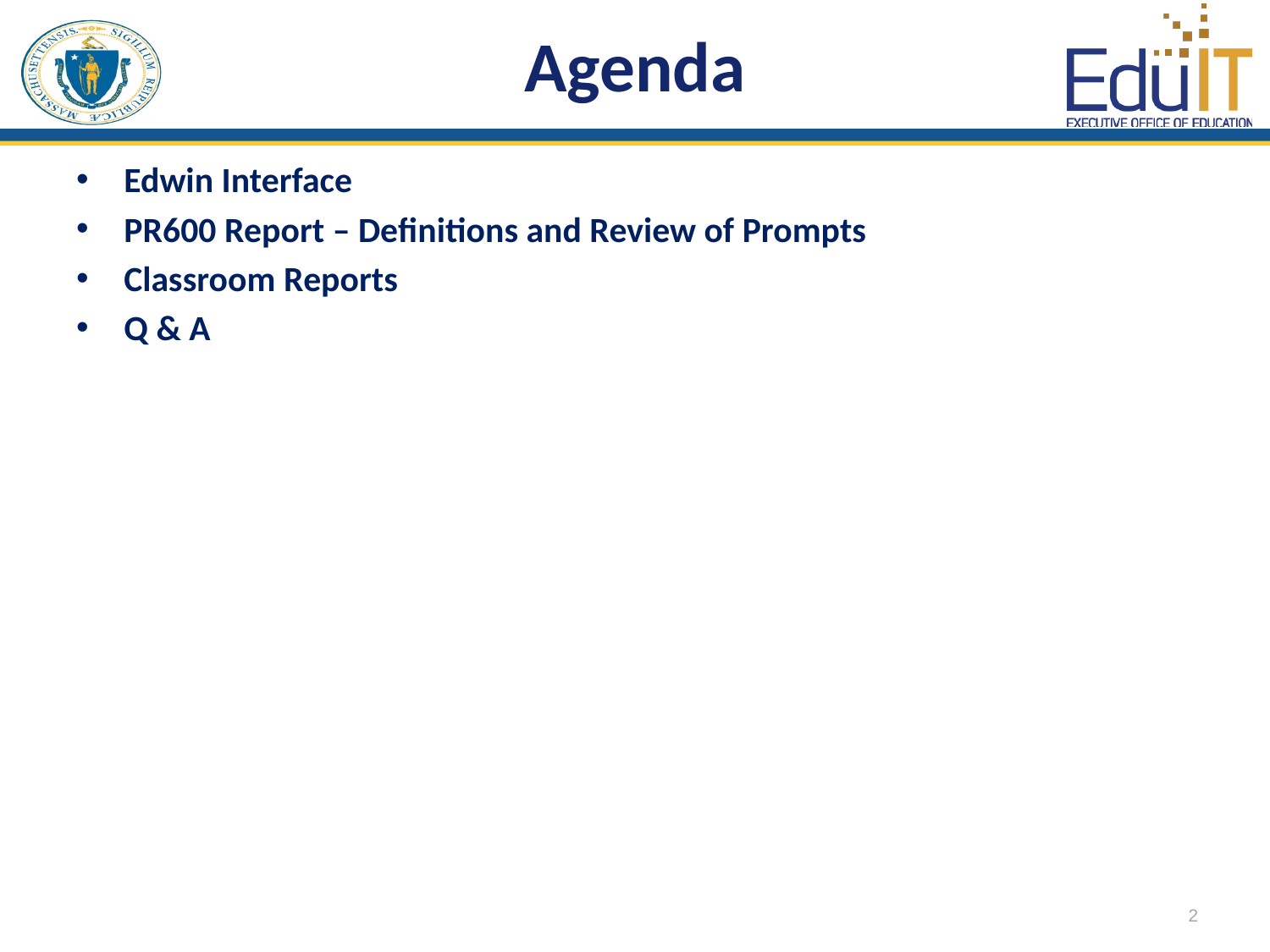

Edwin Interface
PR600 Report – Definitions and Review of Prompts
Classroom Reports
Q & A

# Agenda